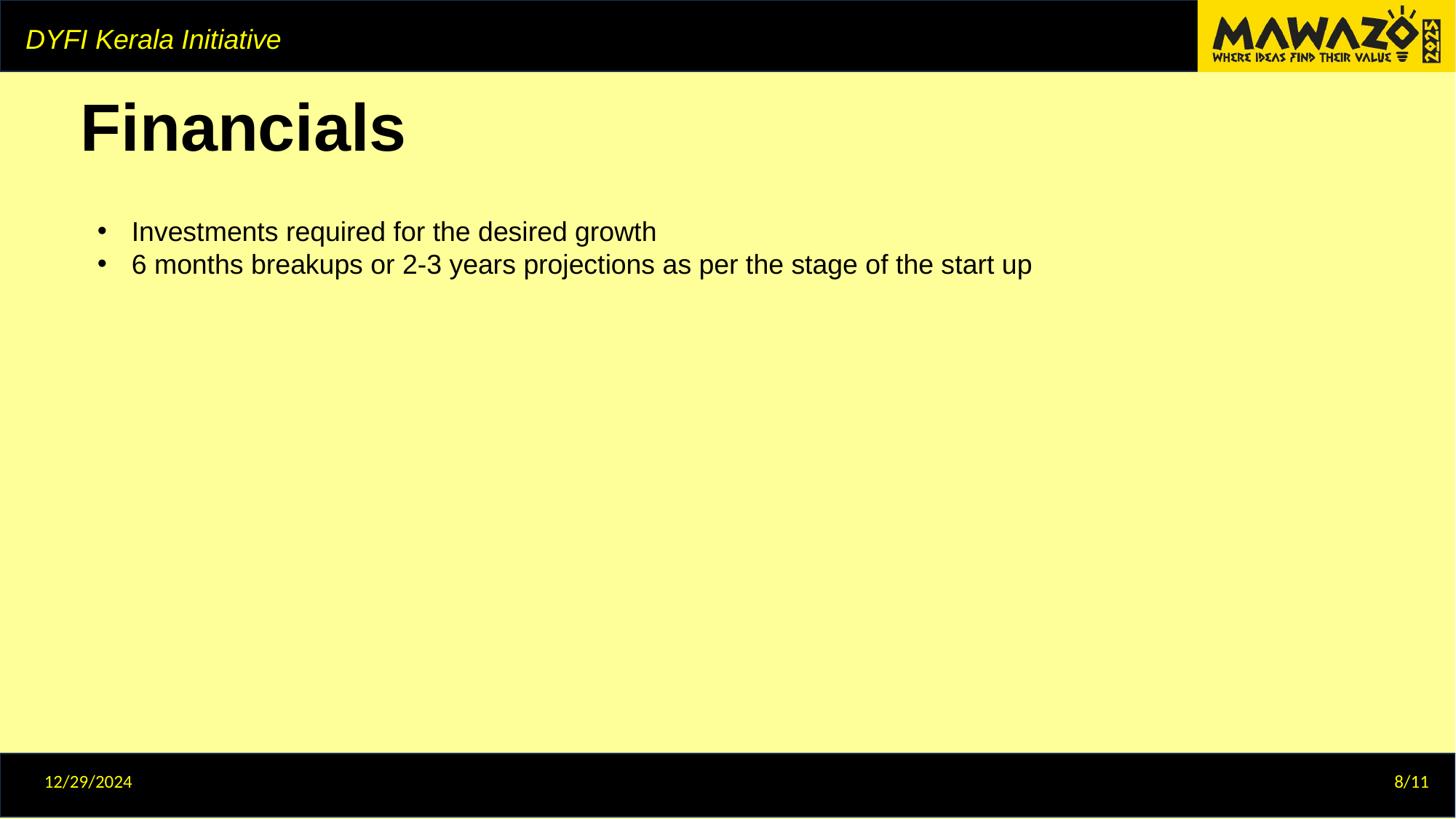

# Financials
Investments required for the desired growth
6 months breakups or 2-3 years projections as per the stage of the start up

12/29/2024
8/11